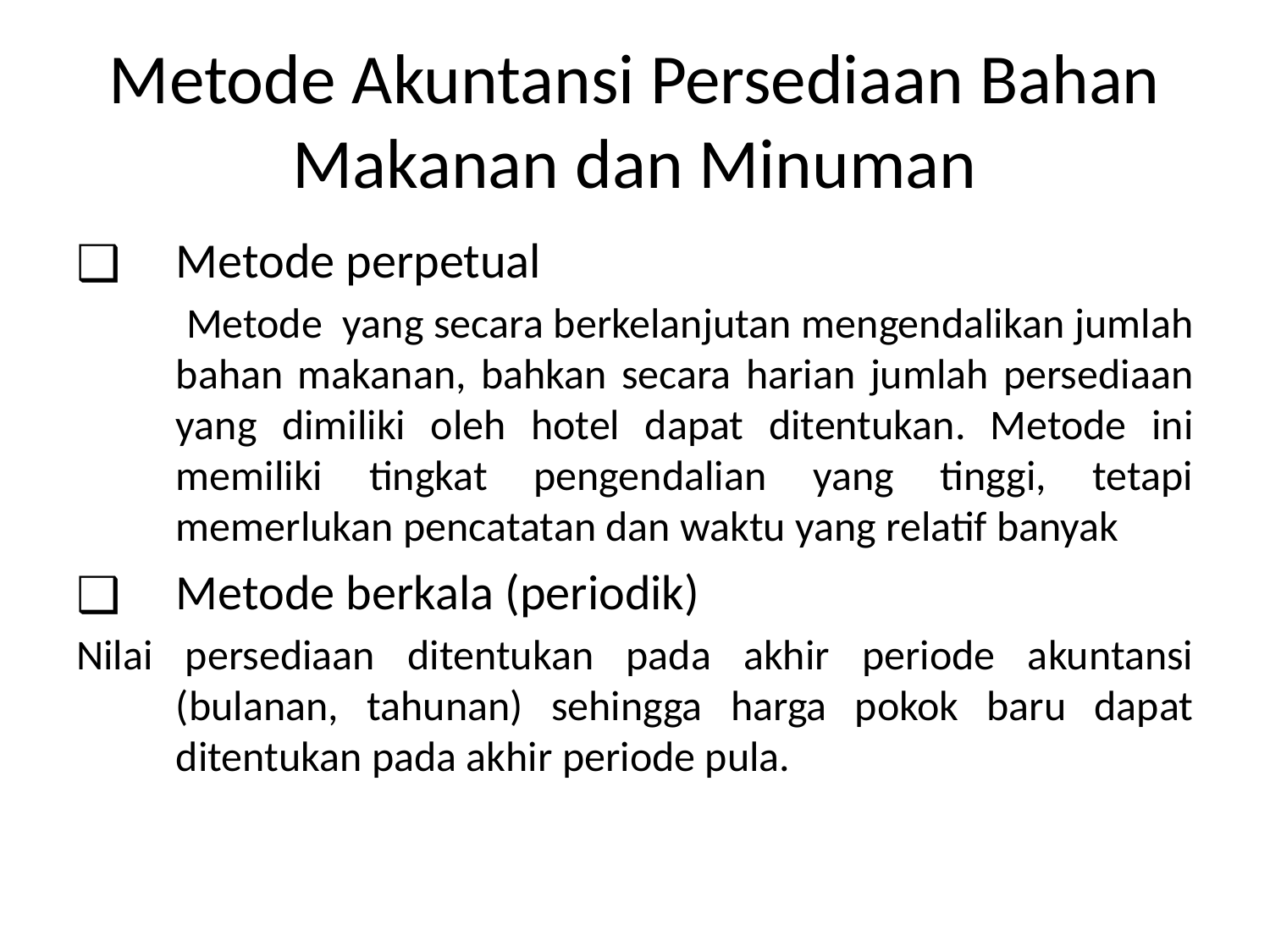

# Metode Akuntansi Persediaan Bahan Makanan dan Minuman
Metode perpetual
           Metode  yang secara berkelanjutan mengendalikan jumlah bahan makanan, bahkan secara harian jumlah persediaan yang dimiliki oleh hotel dapat ditentukan. Metode ini memiliki tingkat pengendalian yang tinggi, tetapi memerlukan pencatatan dan waktu yang relatif banyak
Metode berkala (periodik)
Nilai persediaan ditentukan pada akhir periode akuntansi (bulanan, tahunan) sehingga harga pokok baru dapat ditentukan pada akhir periode pula.